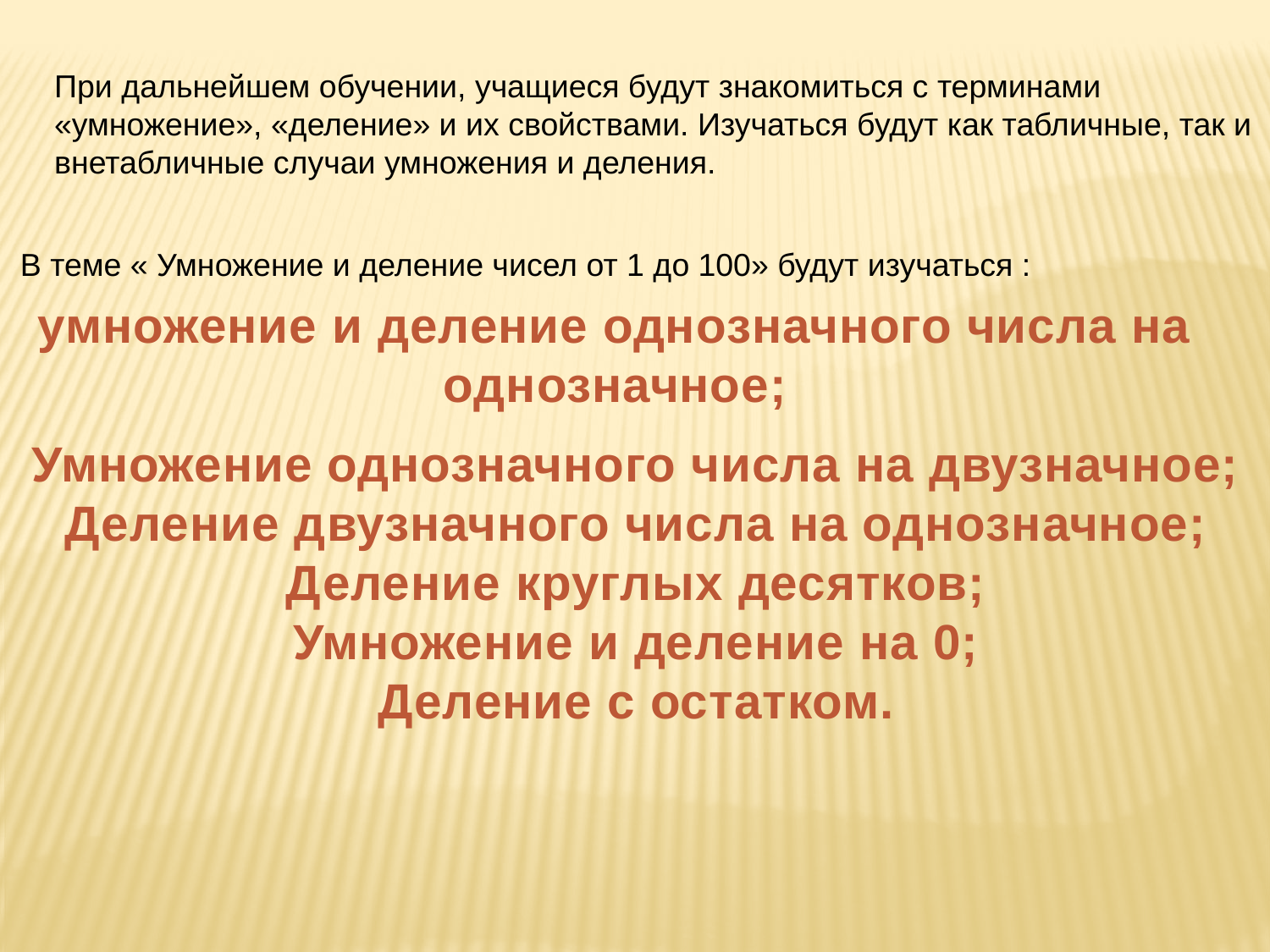

При дальнейшем обучении, учащиеся будут знакомиться с терминами «умножение», «деление» и их свойствами. Изучаться будут как табличные, так и внетабличные случаи умножения и деления.
В теме « Умножение и деление чисел от 1 до 100» будут изучаться :
умножение и деление однозначного числа на однозначное;
Умножение однозначного числа на двузначное;
Деление двузначного числа на однозначное;
Деление круглых десятков;
Умножение и деление на 0;
Деление с остатком.